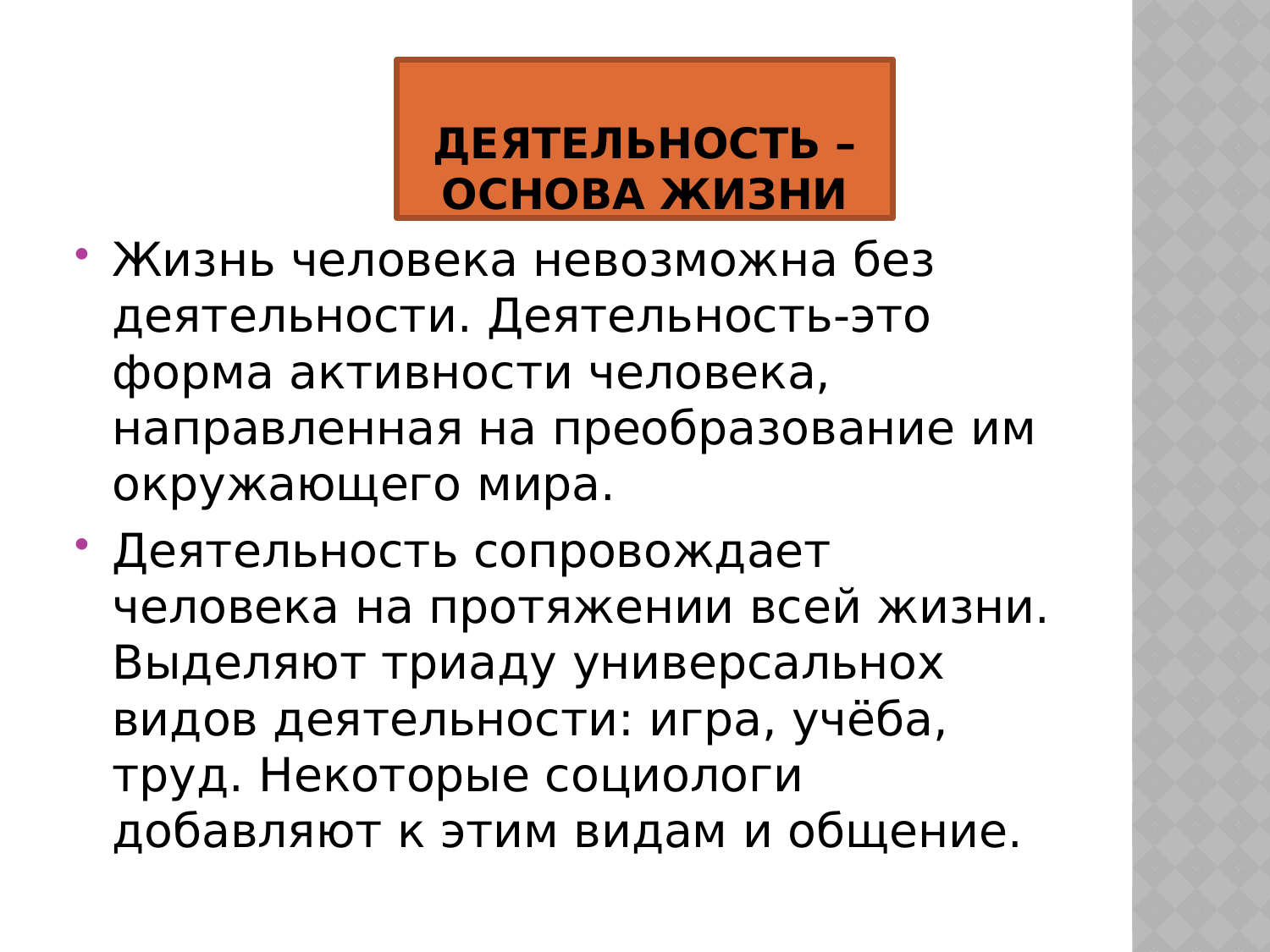

# Деятельность – основа жизни
Жизнь человека невозможна без деятельности. Деятельность-это форма активности человека, направленная на преобразование им окружающего мира.
Деятельность сопровождает человека на протяжении всей жизни. Выделяют триаду универсальнох видов деятельности: игра, учёба, труд. Некоторые социологи добавляют к этим видам и общение.